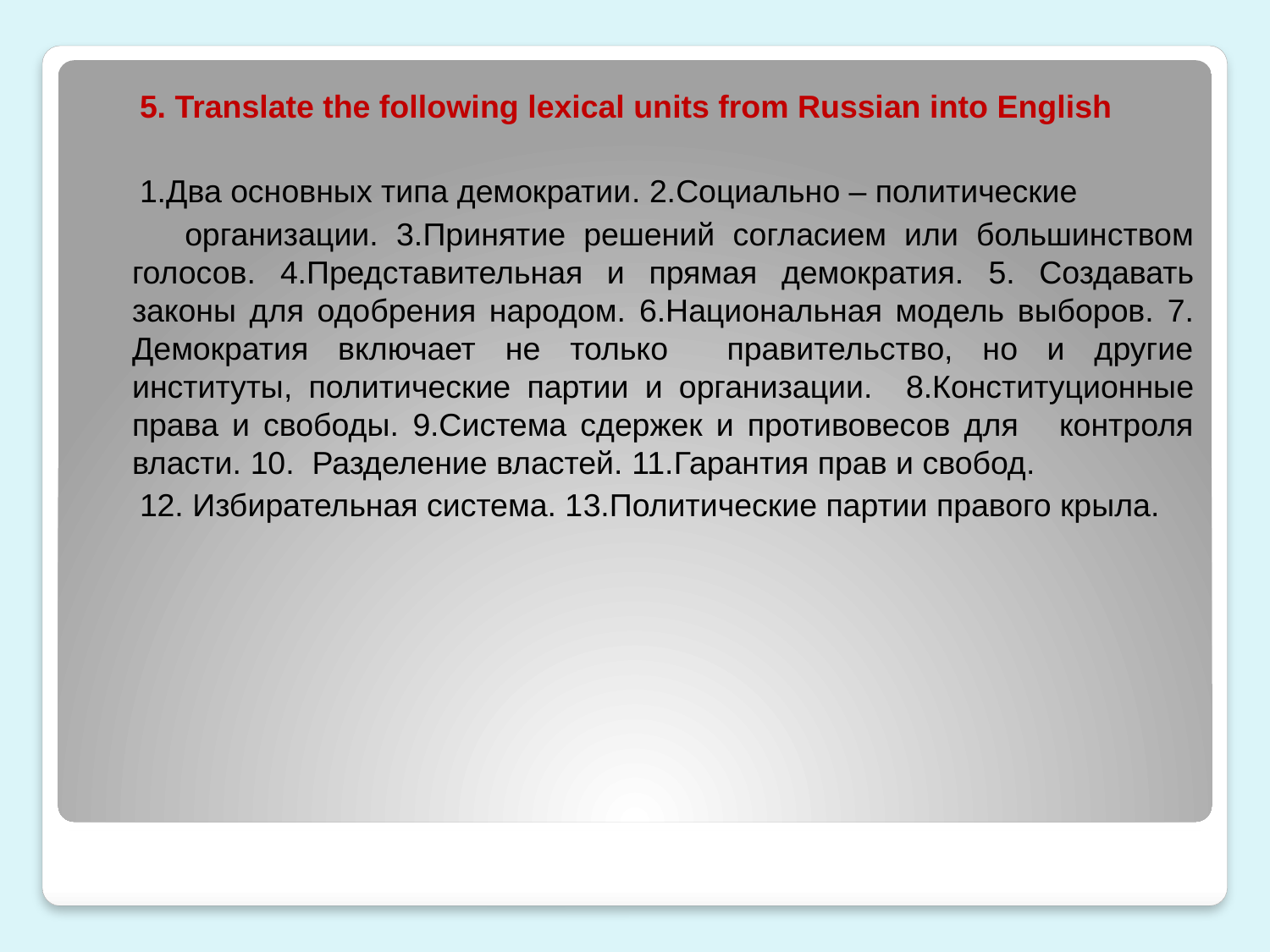

#
     5. Translate the following lexical units from Russian into English

     1.Два основных типа демократии. 2.Социально – политические
     организации. 3.Принятие решений согласием или большинством голосов. 4.Представительная и прямая демократия. 5. Создавать законы для одобрения народом. 6.Национальная модель выборов. 7. Демократия включает не только  правительство, но и другие институты, политические партии и организации.  8.Конституционные права и свободы. 9.Система сдержек и противовесов для   контроля власти. 10.  Разделение властей. 11.Гарантия прав и свобод.
     12. Избирательная система. 13.Политические партии правого крыла.